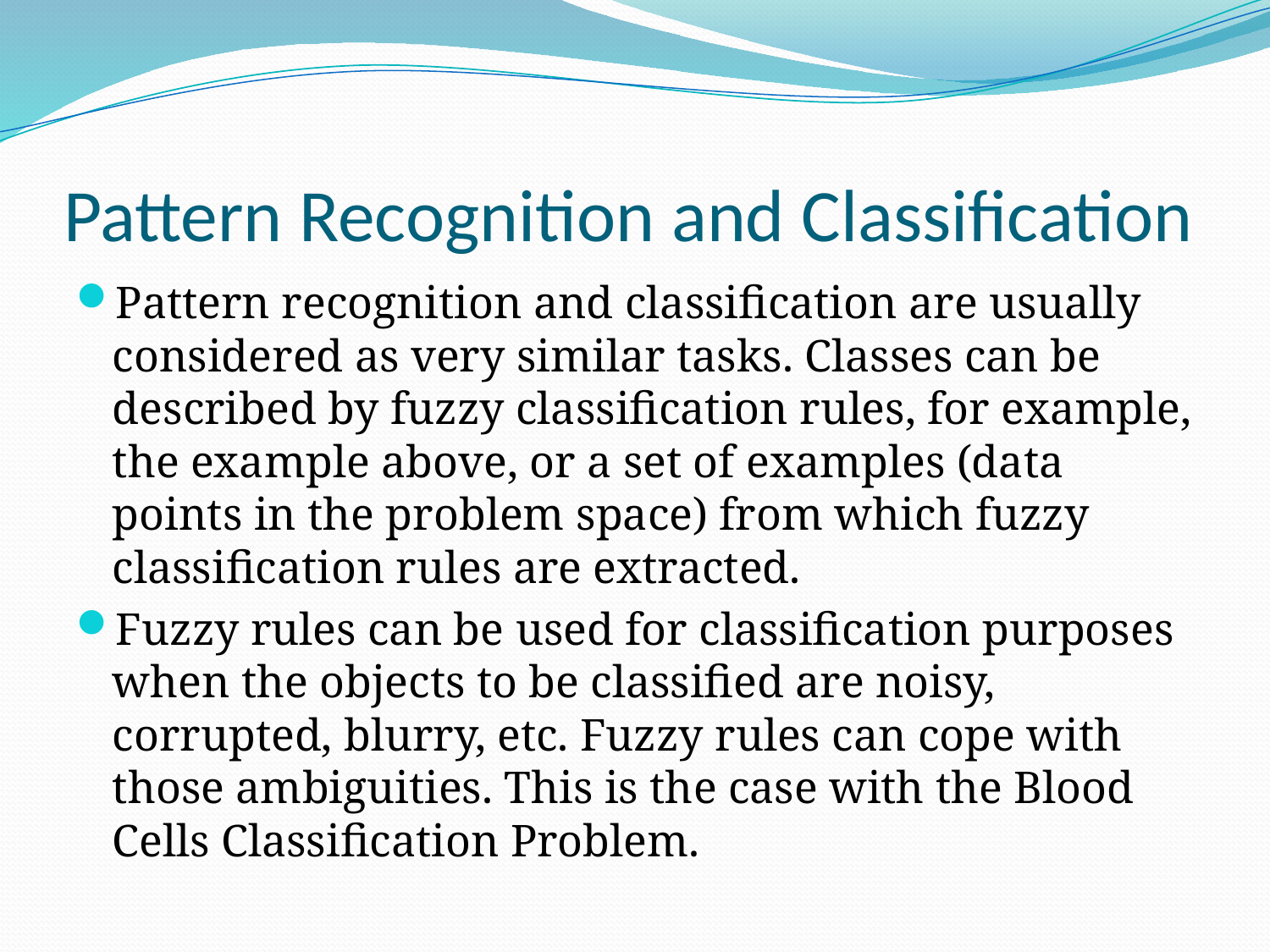

# Pattern Recognition and Classification
Pattern recognition and classification are usually considered as very similar tasks. Classes can be described by fuzzy classification rules, for example, the example above, or a set of examples (data points in the problem space) from which fuzzy classification rules are extracted.
Fuzzy rules can be used for classification purposes when the objects to be classified are noisy, corrupted, blurry, etc. Fuzzy rules can cope with those ambiguities. This is the case with the Blood Cells Classification Problem.